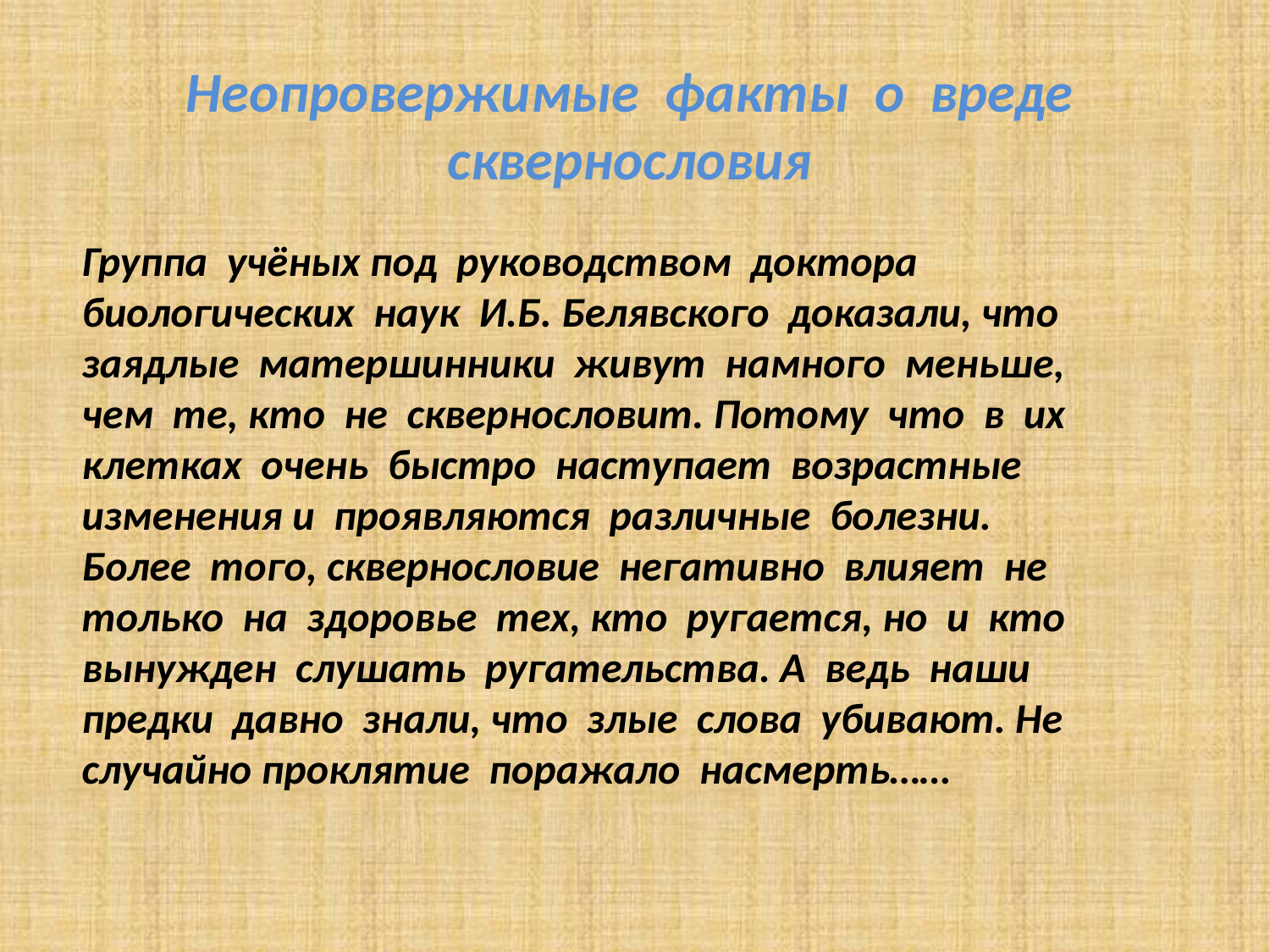

Неопровержимые  факты  о  вреде сквернословия
Группа  учёных под  руководством  доктора  биологических  наук  И.Б. Белявского  доказали, что заядлые  матершинники  живут  намного  меньше, чем  те, кто  не  сквернословит. Потому  что  в  их  клетках  очень  быстро  наступает  возрастные  изменения и  проявляются  различные  болезни. Более  того, сквернословие  негативно  влияет  не  только  на  здоровье  тех, кто  ругается, но  и  кто  вынужден  слушать  ругательства. А  ведь  наши  предки  давно  знали, что  злые  слова  убивают. Не  случайно проклятие  поражало  насмерть……